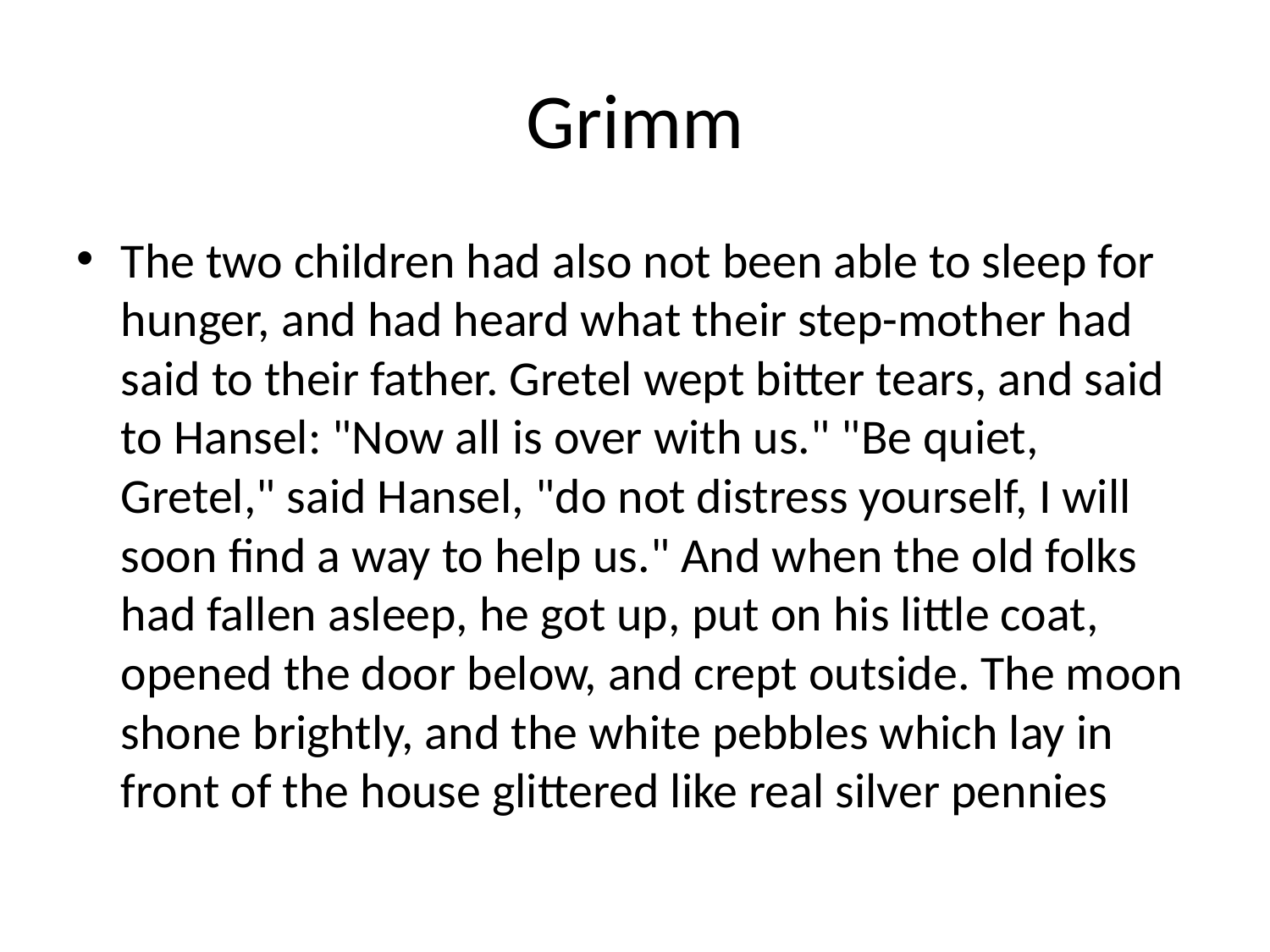

# Grimm
The two children had also not been able to sleep for hunger, and had heard what their step-mother had said to their father. Gretel wept bitter tears, and said to Hansel: "Now all is over with us." "Be quiet, Gretel," said Hansel, "do not distress yourself, I will soon find a way to help us." And when the old folks had fallen asleep, he got up, put on his little coat, opened the door below, and crept outside. The moon shone brightly, and the white pebbles which lay in front of the house glittered like real silver pennies